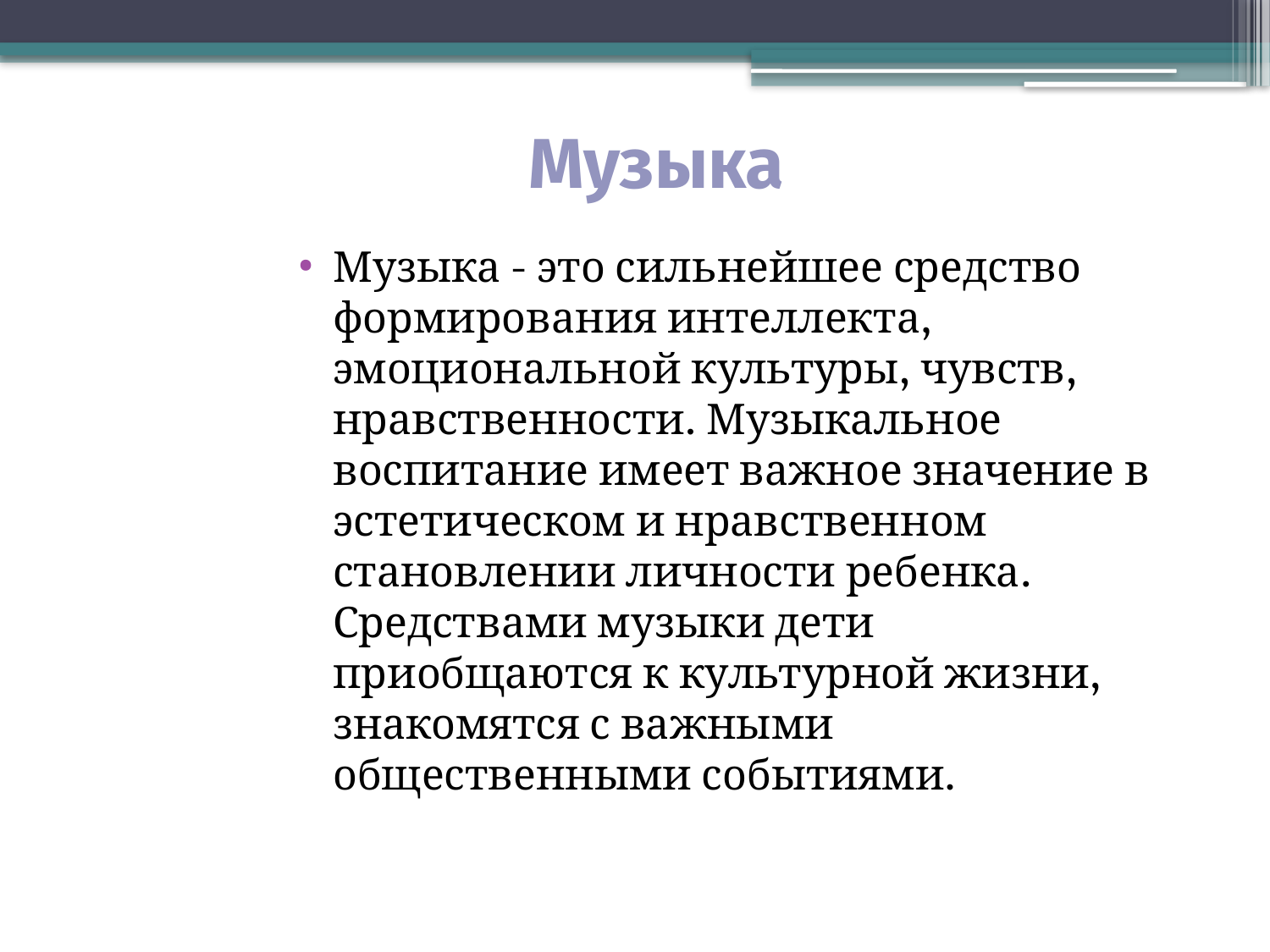

# Музыка
Музыка - это сильнейшее средство формирования интеллекта, эмоциональной культуры, чувств, нравственности. Музыкальное воспитание имеет важное значение в эстетическом и нравственном становлении личности ребенка. Средствами музыки дети приобщаются к культурной жизни, знакомятся с важными общественными событиями.